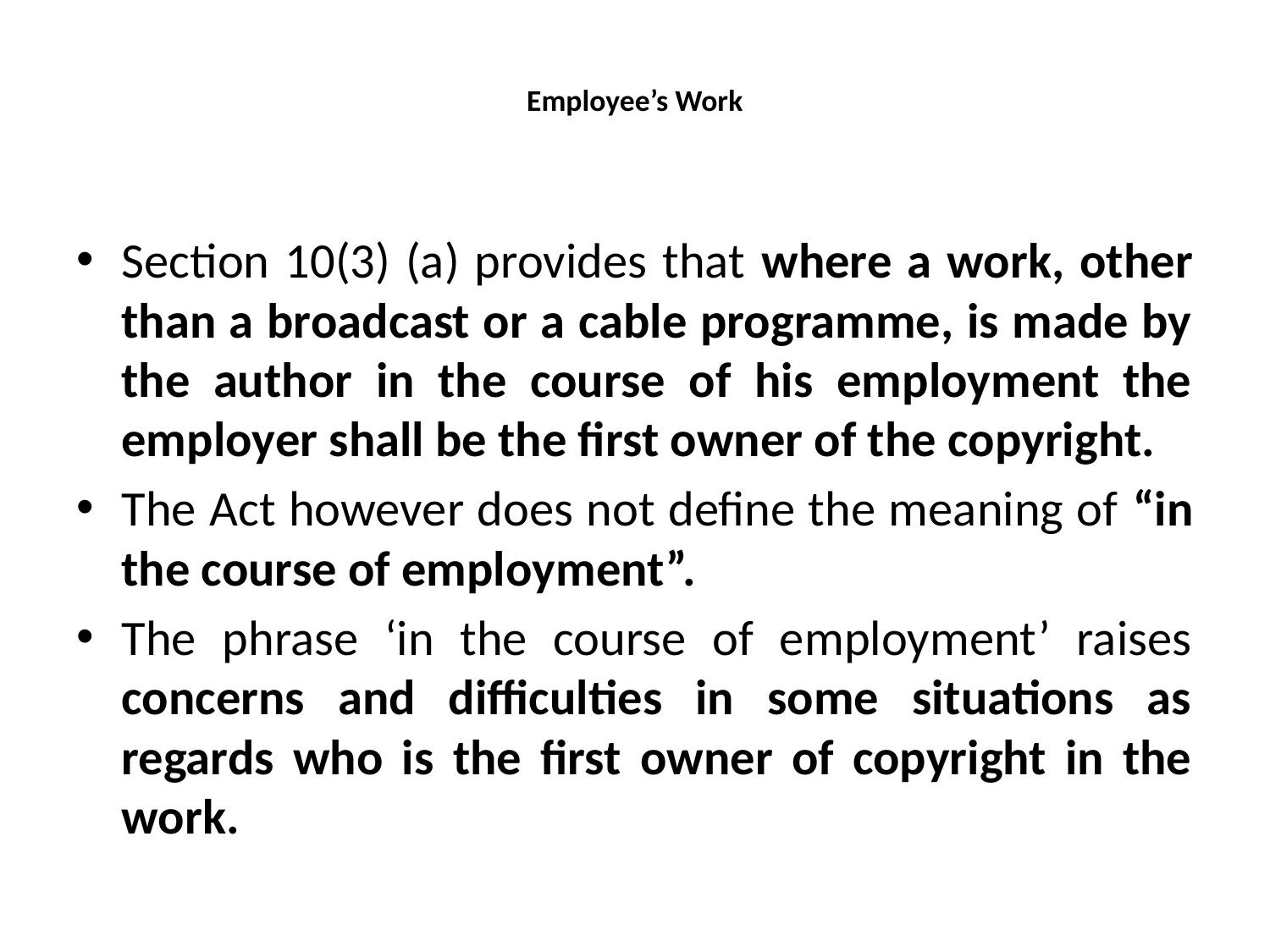

# Employee’s Work
Section 10(3) (a) provides that where a work, other than a broadcast or a cable programme, is made by the author in the course of his employment the employer shall be the first owner of the copyright.
The Act however does not define the meaning of “in the course of employment”.
The phrase ‘in the course of employment’ raises concerns and difficulties in some situations as regards who is the first owner of copyright in the work.